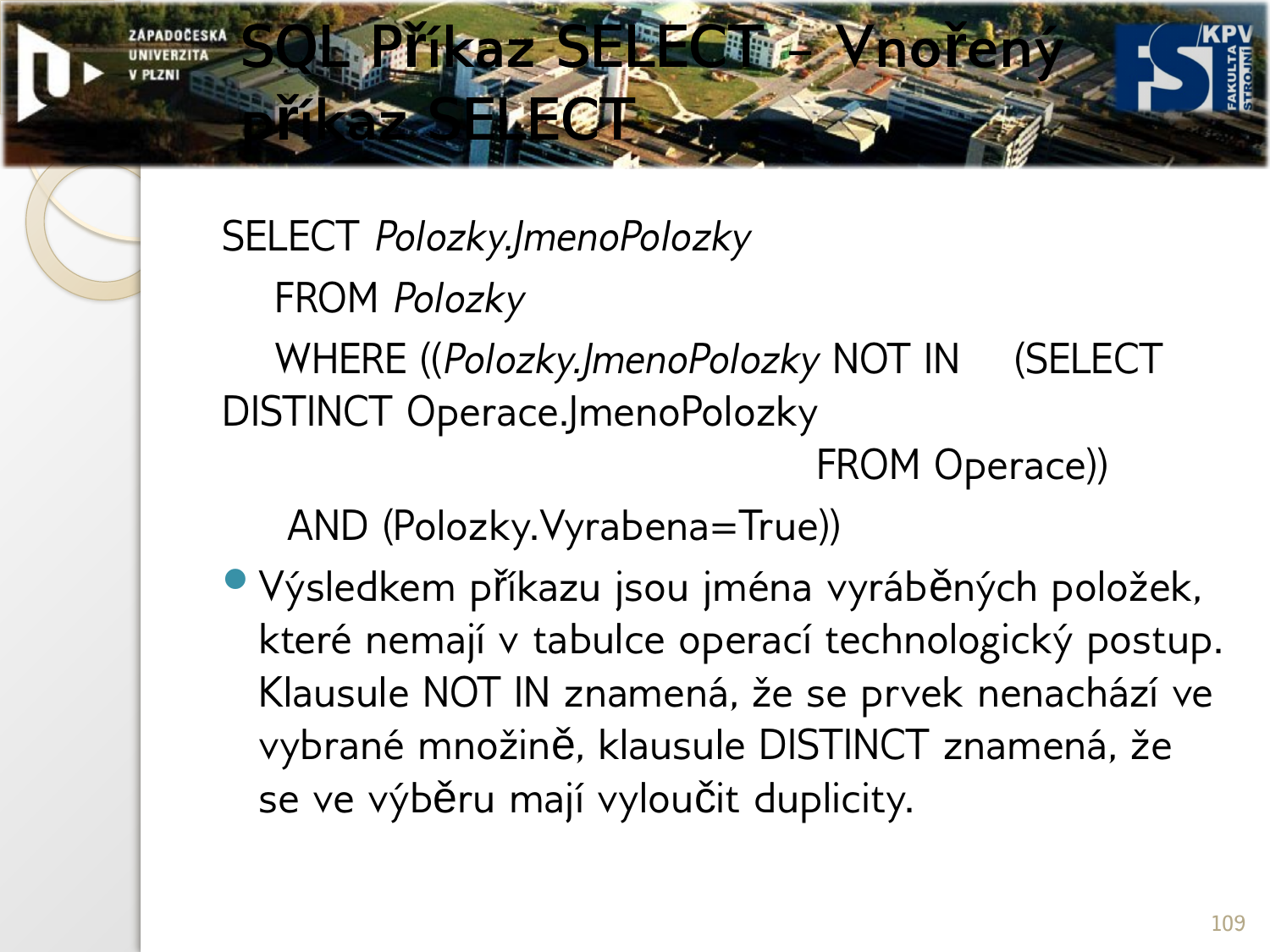

# SQL Příkaz SELECT – Vnořený příkaz SELECT
SELECT Polozky.JmenoPolozky
    FROM Polozky
    WHERE ((Polozky.JmenoPolozky NOT IN 	(SELECT DISTINCT Operace.JmenoPolozky                                                                         		FROM Operace))
     AND (Polozky.Vyrabena=True))
Výsledkem příkazu jsou jména vyráběných položek, které nemají v tabulce operací technologický postup. Klausule NOT IN znamená, že se prvek nenachází ve vybrané množině, klausule DISTINCT znamená, že se ve výběru mají vyloučit duplicity.

109